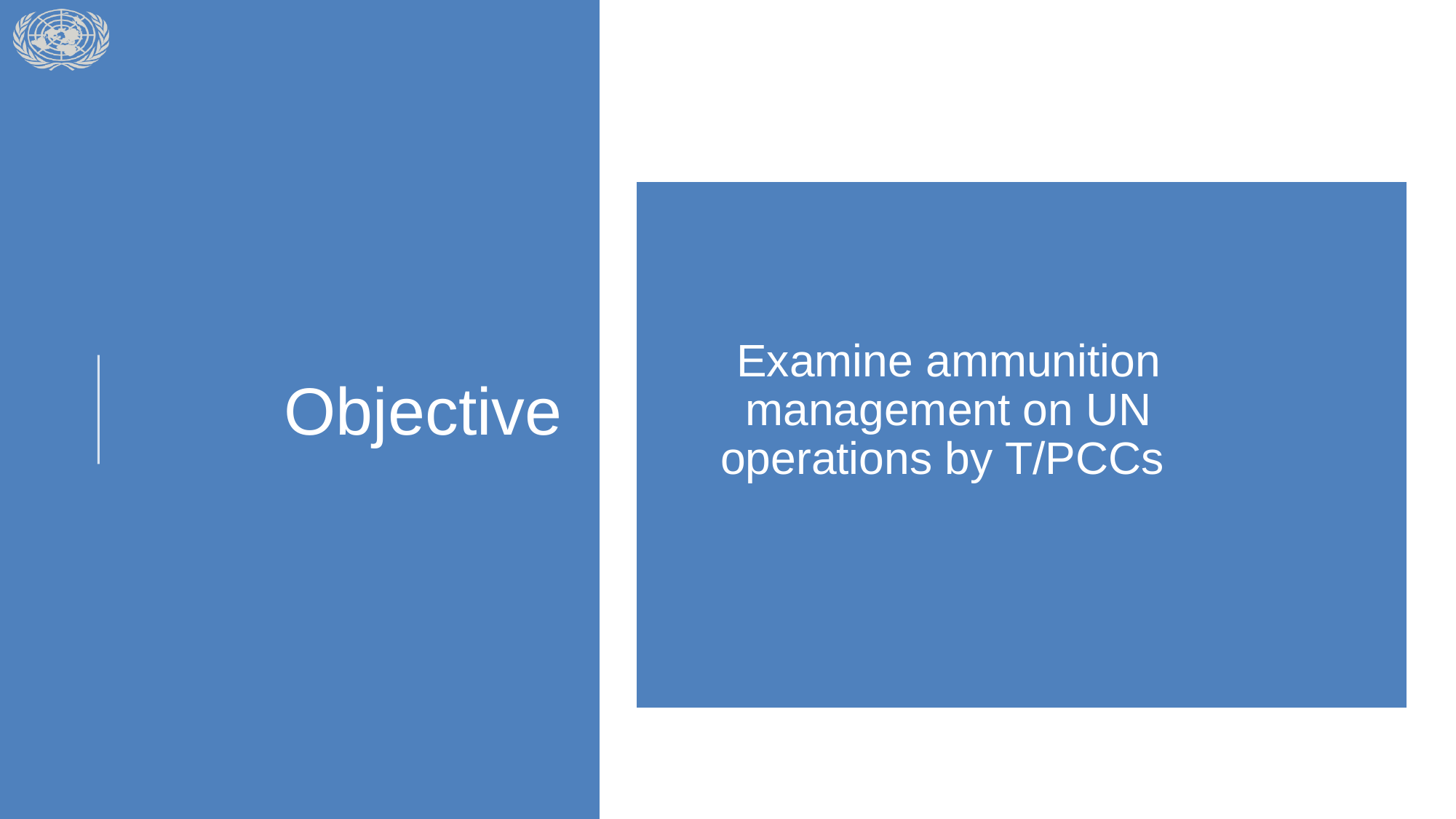

# Objective

Examine ammunition management on UN operations by T/PCCs